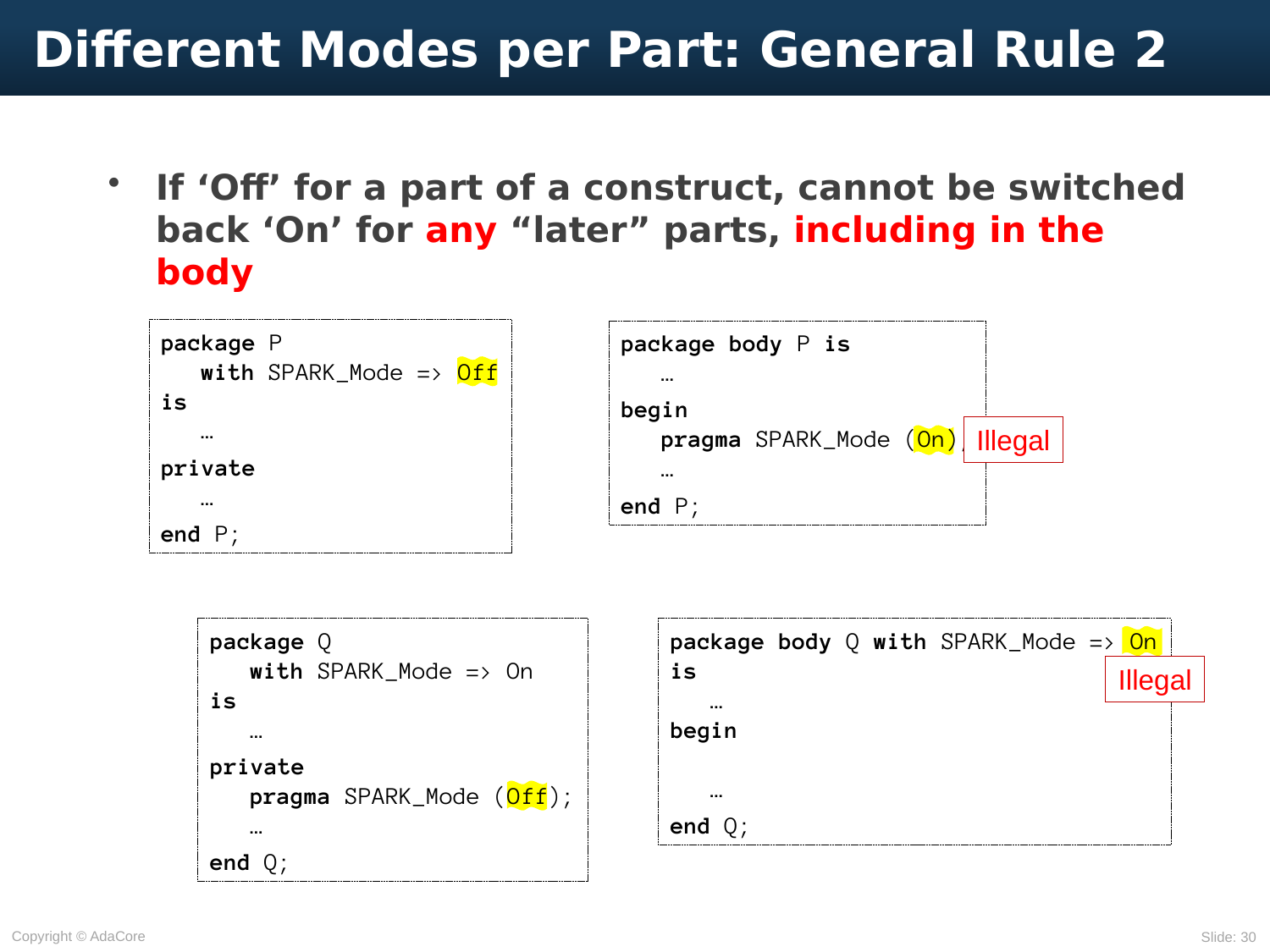

# Different Modes per Part: General Rule 2
If ‘Off’ for a part of a construct, cannot be switched back ‘On’ for any “later” parts, including in the body
package P
	with SPARK_Mode => Off
is
	…
private
	…
end P;

package body P is
	…
begin
	pragma SPARK_Mode (On);
	…
end P;
Illegal

package Q
	with SPARK_Mode => On
is
	…
private
	pragma SPARK_Mode (Off);
	…
end Q;

package body Q with SPARK_Mode => On
is
	…
begin

	…
end Q;

Illegal